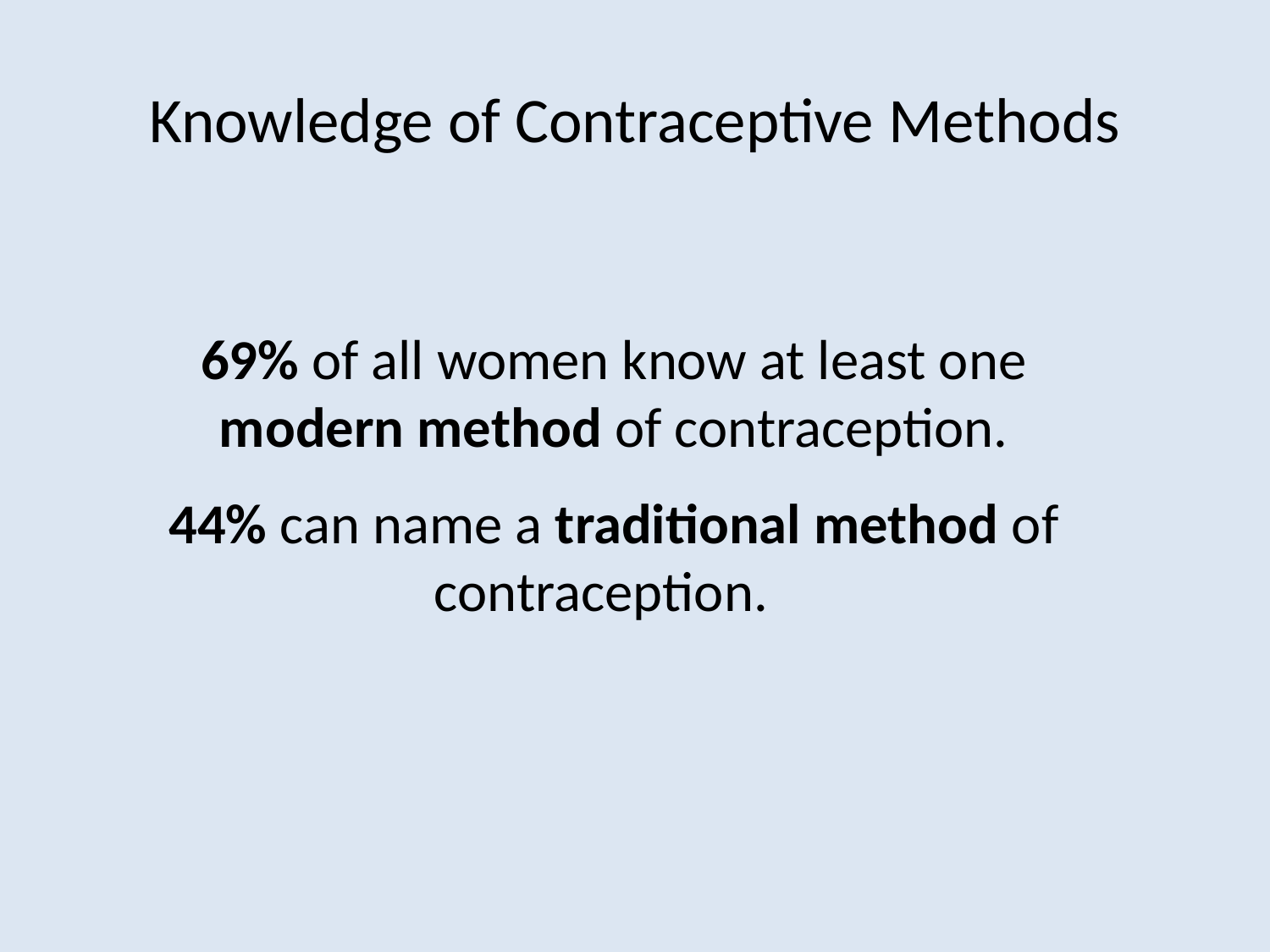

# Knowledge of Contraceptive Methods
69% of all women know at least one modern method of contraception.
44% can name a traditional method of contraception.